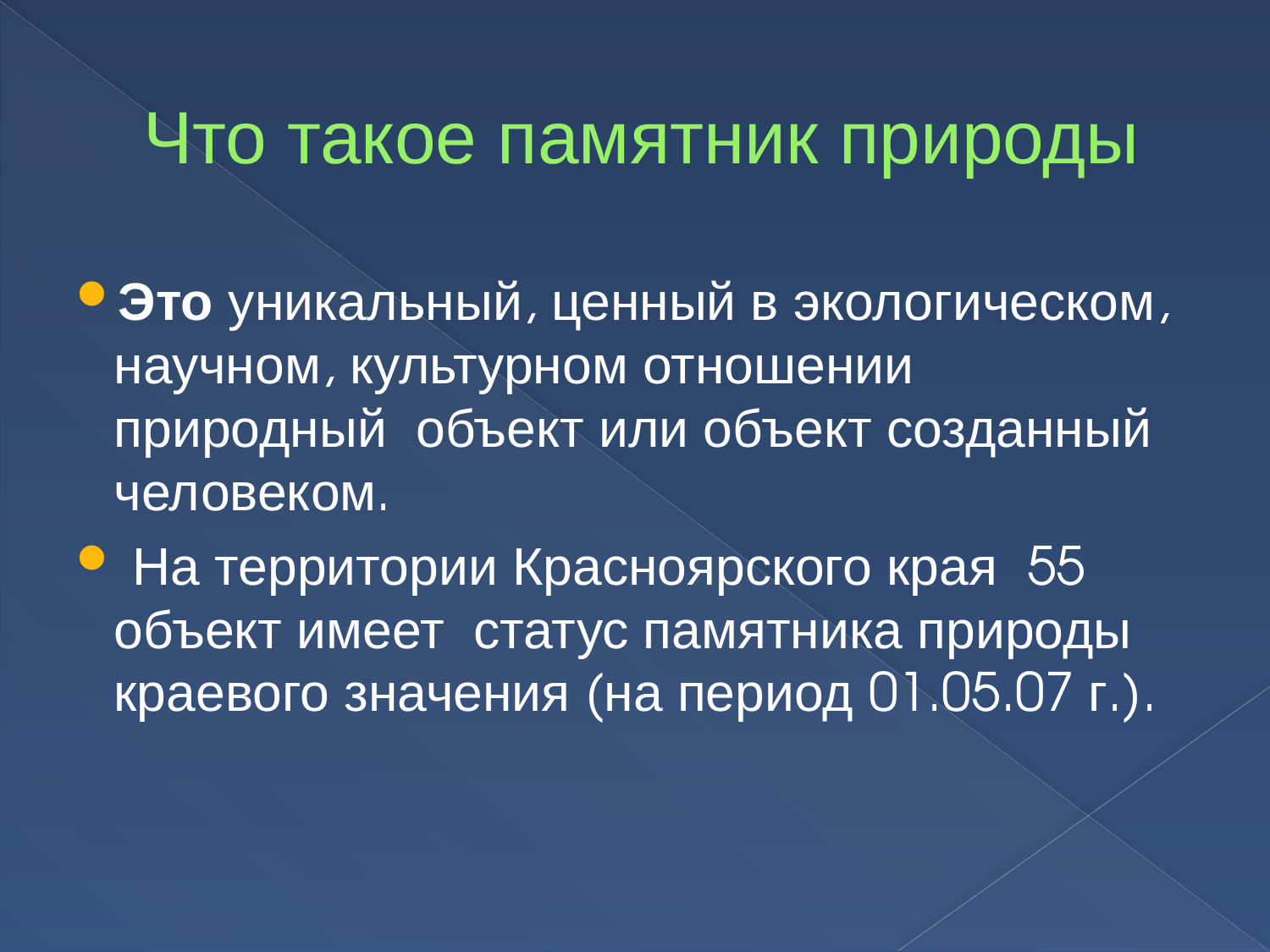

# Что такое памятник природы
Это уникальный, ценный в экологическом, научном, культурном отношении природный  объект или объект созданный человеком.
 На территории Красноярского края  55 объект имеет  статус памятника природы краевого значения (на период 01.05.07 г.).